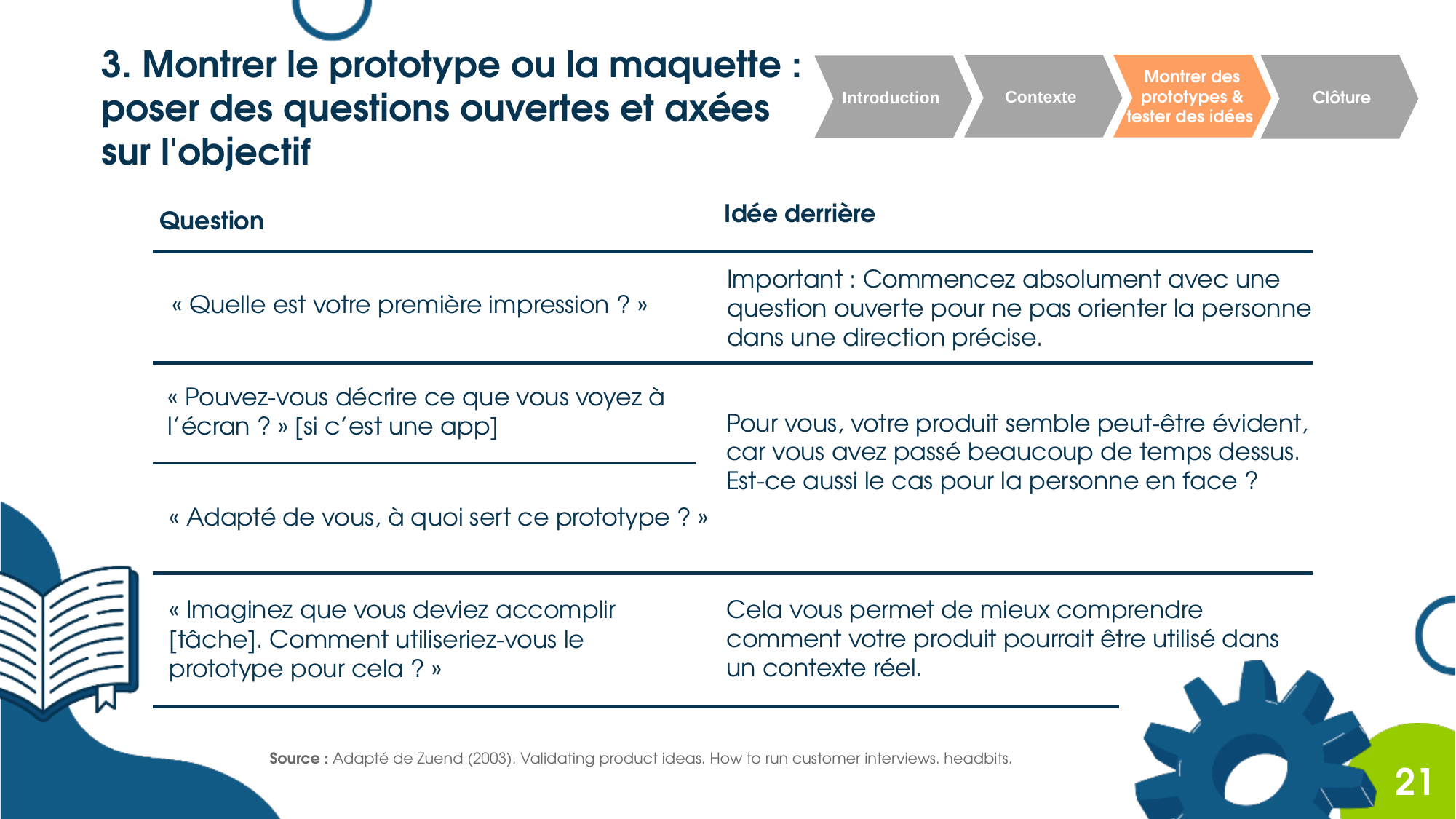

3. Montrer le prototype ou la maquette : poser des questions ouvertes et axées sur l'objectif
Contexte
Montrer des prototypes & tester des idées
 Clôture
Introduction
Idée derrière
Question
Important : Commencez absolument avec une question ouverte pour ne pas orienter la personne dans une direction précise.
« Quelle est votre première impression ? »

« Pouvez-vous décrire ce que vous voyez à l’écran ? » [si c’est une app]
Pour vous, votre produit semble peut-être évident, car vous avez passé beaucoup de temps dessus. Est-ce aussi le cas pour la personne en face ?
« Adapté de vous, à quoi sert ce prototype ? »
Cela vous permet de mieux comprendre comment votre produit pourrait être utilisé dans un contexte réel.
« Imaginez que vous deviez accomplir [tâche]. Comment utiliseriez-vous le prototype pour cela ? »
Source : Adapté de Zuend (2003). Validating product ideas. How to run customer interviews. headbits.
21